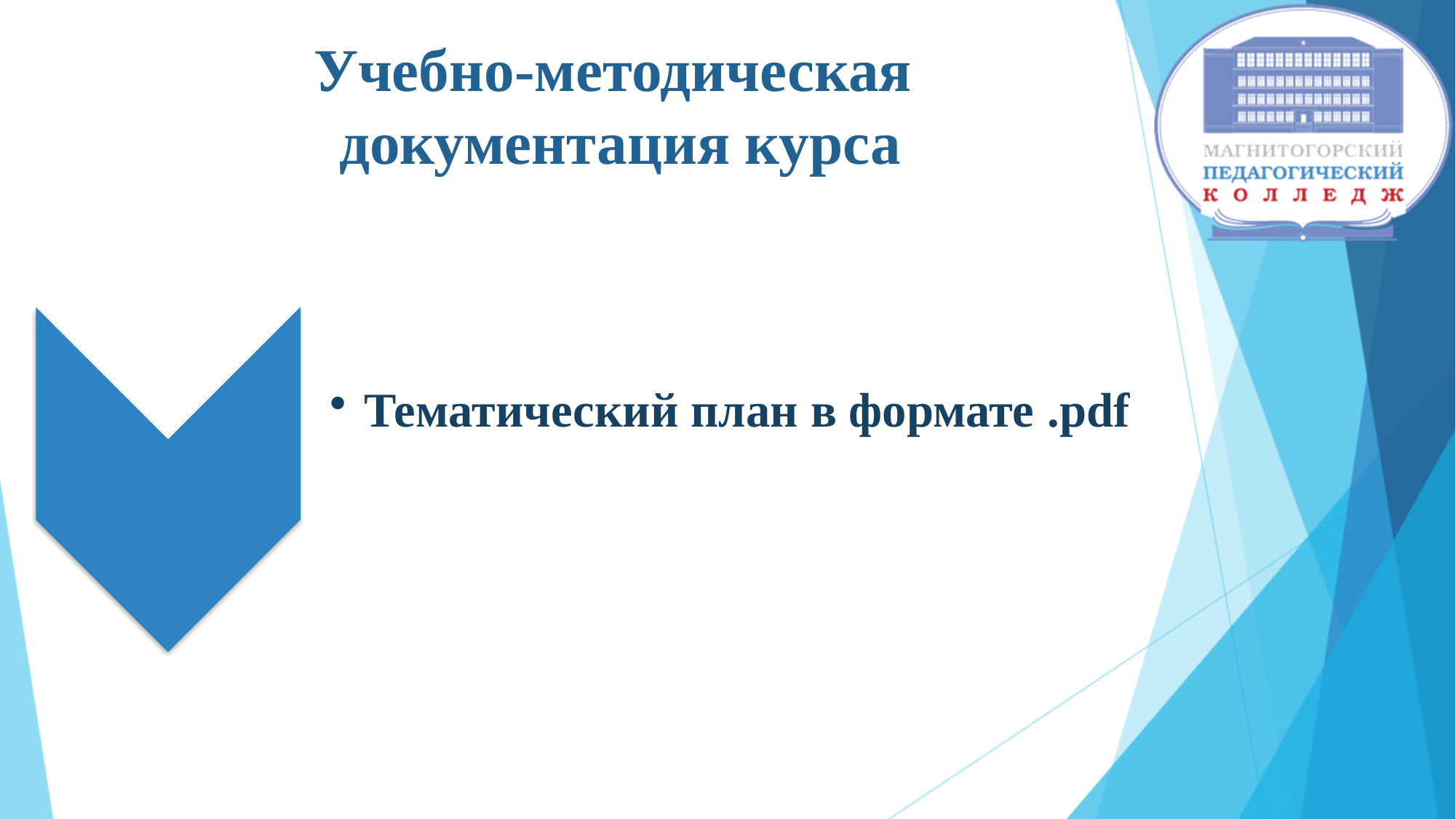

# Учебно-методическая документация курса

Тематический план в формате .pdf